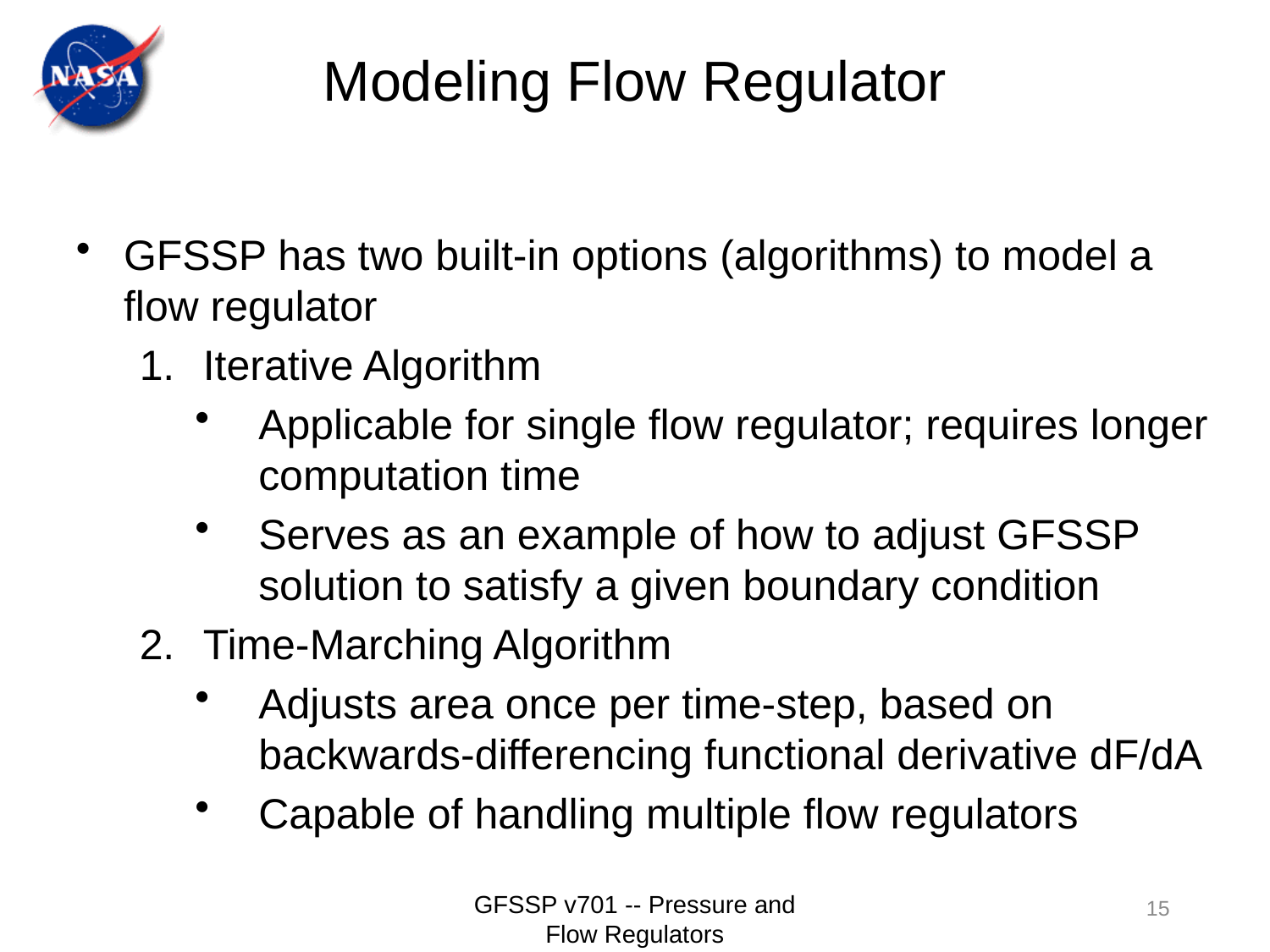

Modeling Flow Regulator
GFSSP has two built-in options (algorithms) to model a flow regulator
1.	Iterative Algorithm
Applicable for single flow regulator; requires longer computation time
Serves as an example of how to adjust GFSSP solution to satisfy a given boundary condition
2.	Time-Marching Algorithm
Adjusts area once per time-step, based on backwards-differencing functional derivative dF/dA
Capable of handling multiple flow regulators
GFSSP v701 -- Pressure and Flow Regulators
15